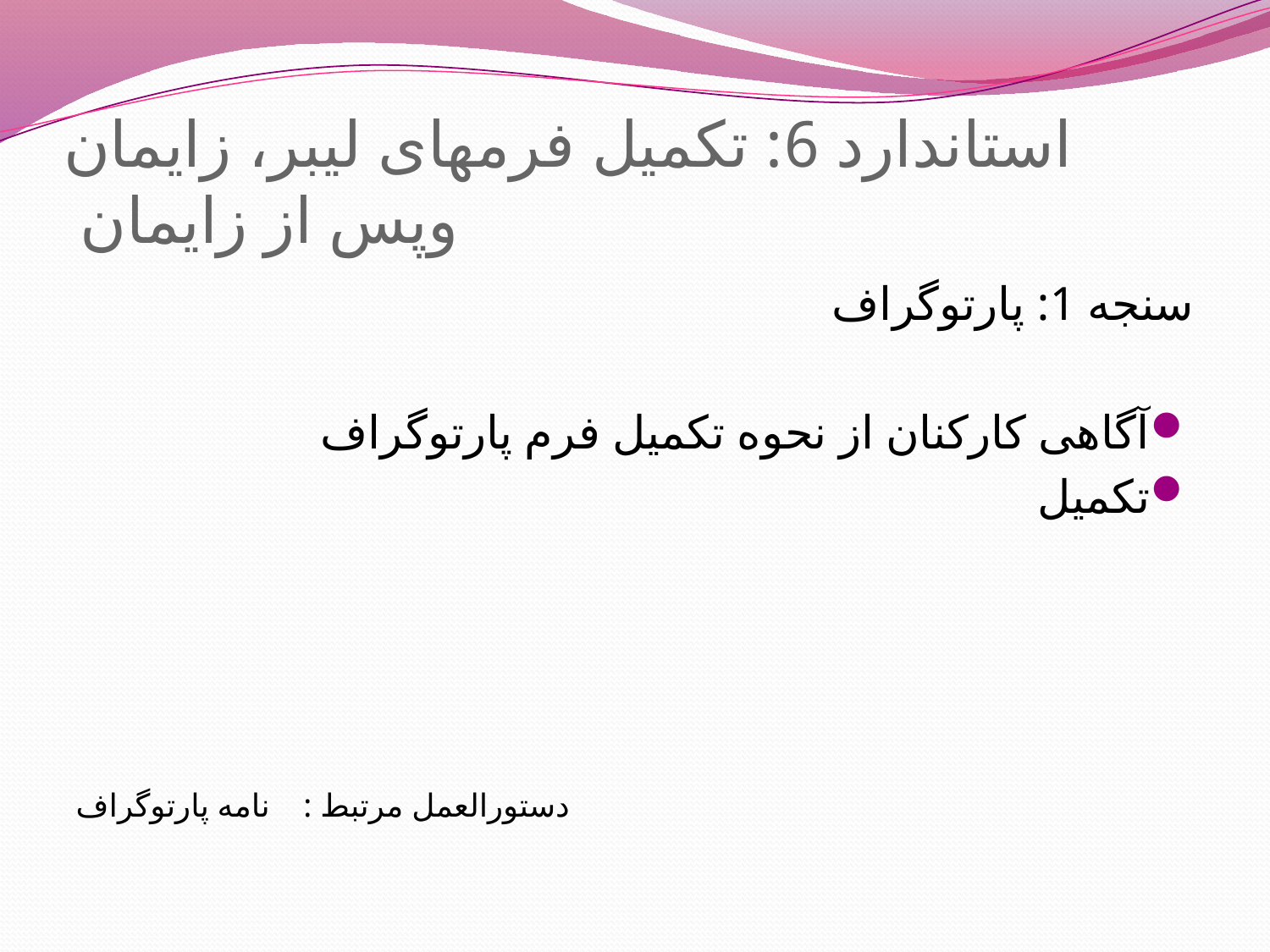

# استاندارد 6: تکمیل فرمهای لیبر، زایمان وپس از زایمان
سنجه 1: پارتوگراف

آگاهی کارکنان از نحوه تکمیل فرم پارتوگراف
تکمیل

دستورالعمل مرتبط :    نامه پارتوگراف